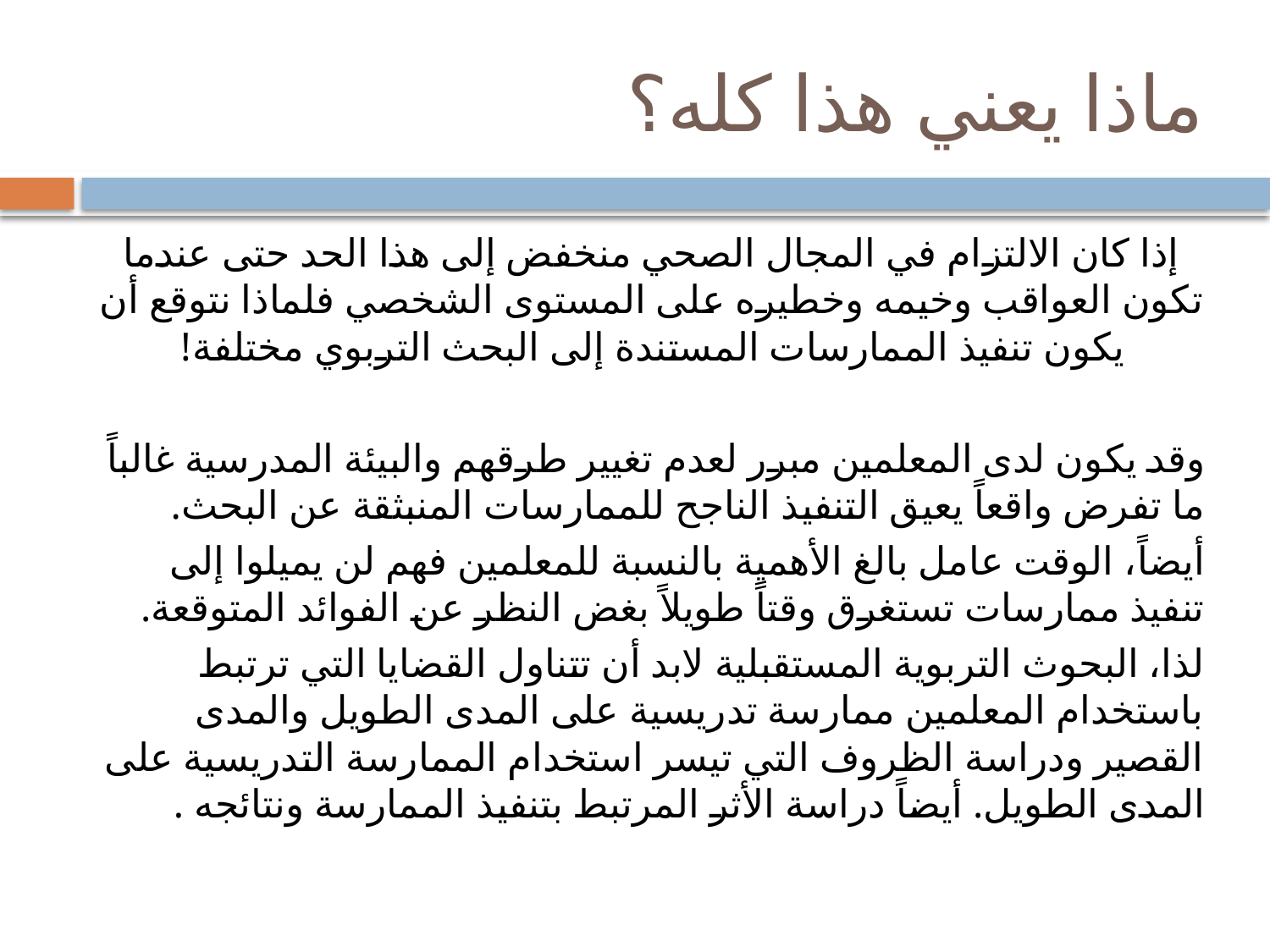

# ماذا يعني هذا كله؟
إذا كان الالتزام في المجال الصحي منخفض إلى هذا الحد حتى عندما تكون العواقب وخيمه وخطيره على المستوى الشخصي فلماذا نتوقع أن يكون تنفيذ الممارسات المستندة إلى البحث التربوي مختلفة!

وقد يكون لدى المعلمين مبرر لعدم تغيير طرقهم والبيئة المدرسية غالباً ما تفرض واقعاً يعيق التنفيذ الناجح للممارسات المنبثقة عن البحث.
أيضاً، الوقت عامل بالغ الأهمية بالنسبة للمعلمين فهم لن يميلوا إلى تنفيذ ممارسات تستغرق وقتاً طويلاً بغض النظر عن الفوائد المتوقعة.
لذا، البحوث التربوية المستقبلية لابد أن تتناول القضايا التي ترتبط باستخدام المعلمين ممارسة تدريسية على المدى الطويل والمدى القصير ودراسة الظروف التي تيسر استخدام الممارسة التدريسية على المدى الطويل. أيضاً دراسة الأثر المرتبط بتنفيذ الممارسة ونتائجه .